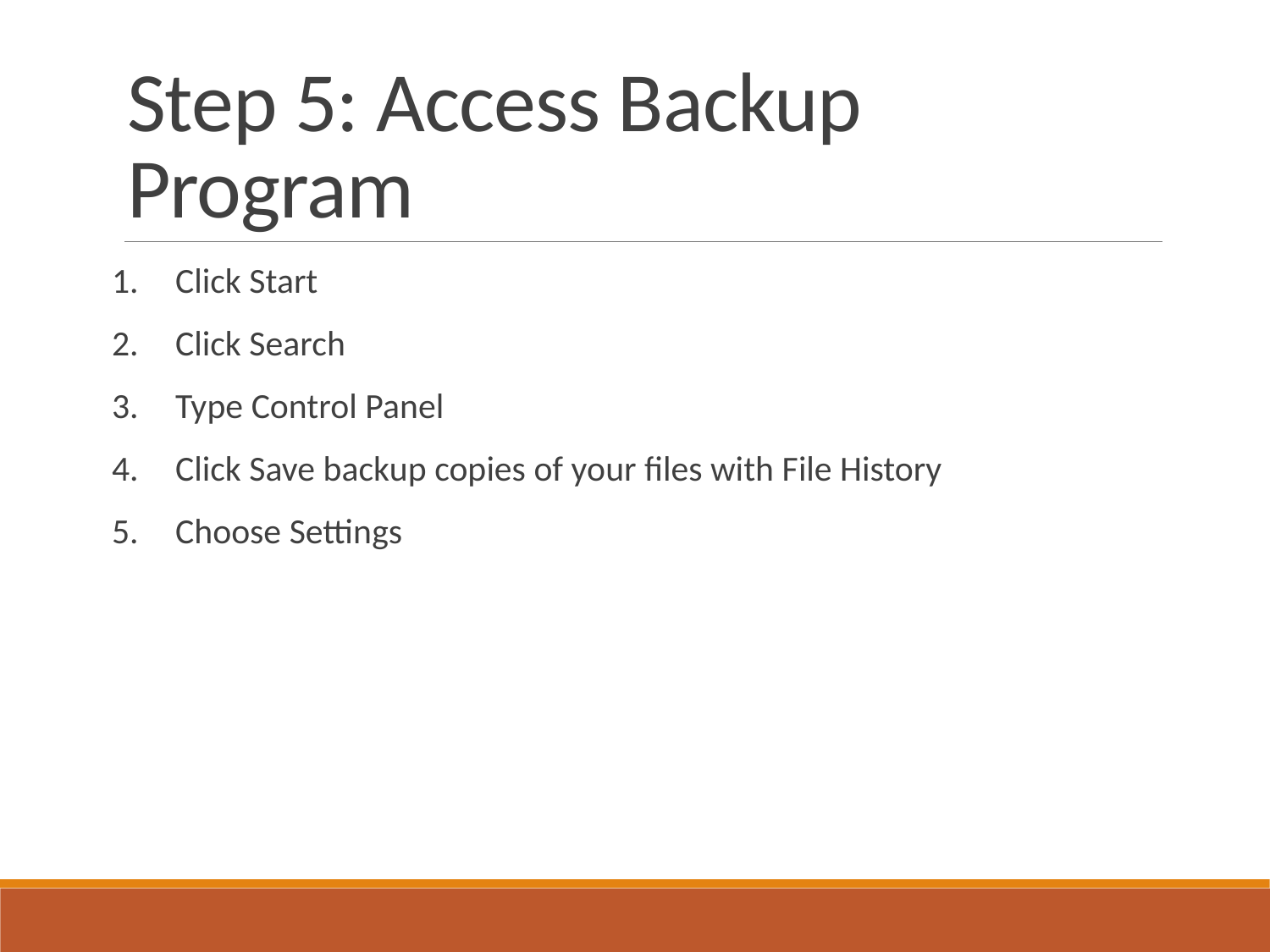

# Step 5: Access Backup Program
Click Start
Click Search
Type Control Panel
Click Save backup copies of your files with File History
Choose Settings